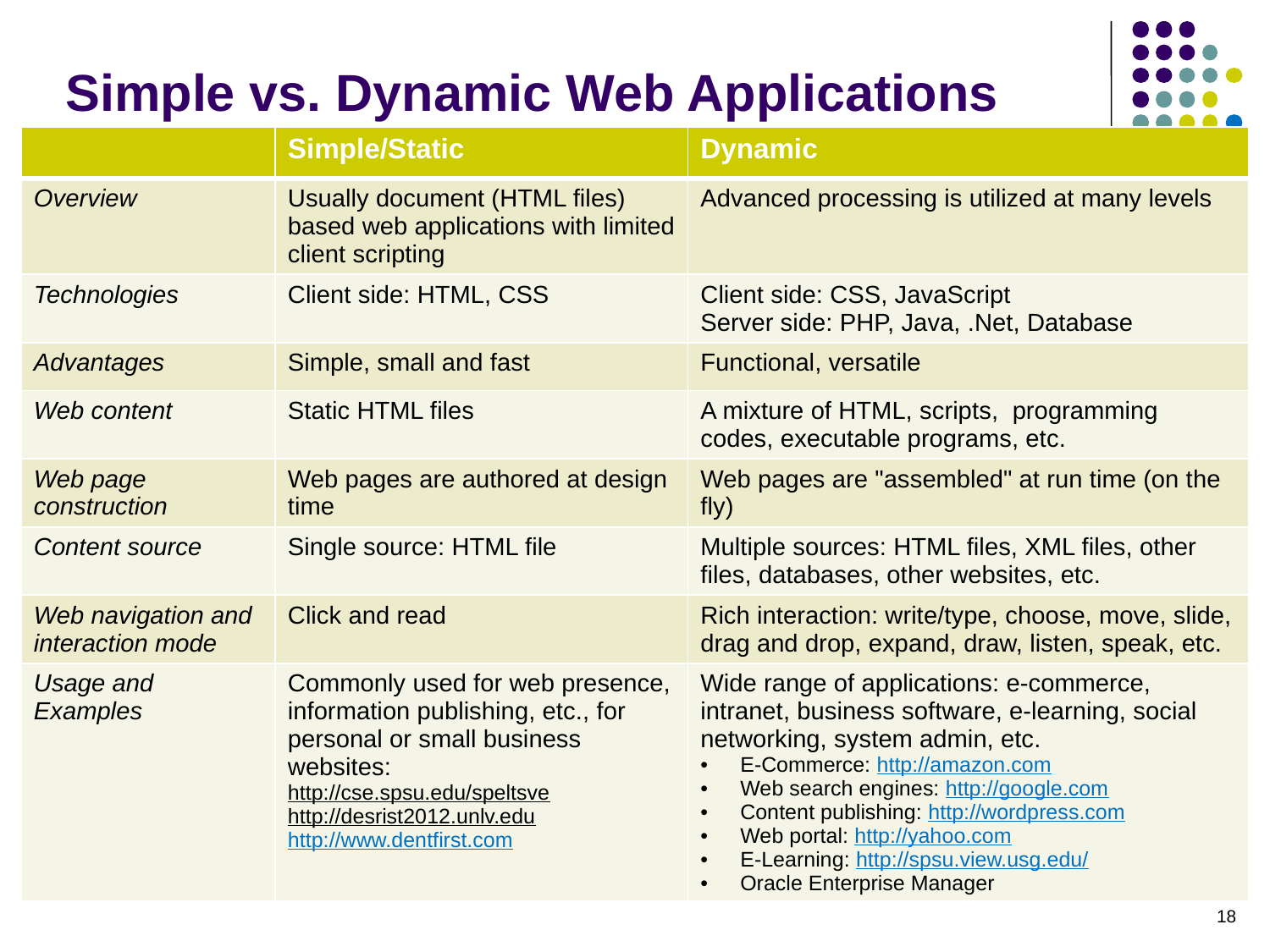

# Simple vs. Dynamic Web Applications
|  | Simple/Static | Dynamic |
| --- | --- | --- |
| Overview | Usually document (HTML files) based web applications with limited client scripting | Advanced processing is utilized at many levels |
| Technologies | Client side: HTML, CSS | Client side: CSS, JavaScript Server side: PHP, Java, .Net, Database |
| Advantages | Simple, small and fast | Functional, versatile |
| Web content | Static HTML files | A mixture of HTML, scripts, programming codes, executable programs, etc. |
| Web page construction | Web pages are authored at design time | Web pages are "assembled" at run time (on the fly) |
| Content source | Single source: HTML file | Multiple sources: HTML files, XML files, other files, databases, other websites, etc. |
| Web navigation and interaction mode | Click and read | Rich interaction: write/type, choose, move, slide, drag and drop, expand, draw, listen, speak, etc. |
| Usage and Examples | Commonly used for web presence, information publishing, etc., for personal or small business websites: http://cse.spsu.edu/speltsve http://desrist2012.unlv.edu http://www.dentfirst.com | Wide range of applications: e-commerce, intranet, business software, e-learning, social networking, system admin, etc. E-Commerce: http://amazon.com Web search engines: http://google.com Content publishing: http://wordpress.com Web portal: http://yahoo.com E-Learning: http://spsu.view.usg.edu/ Oracle Enterprise Manager |
18